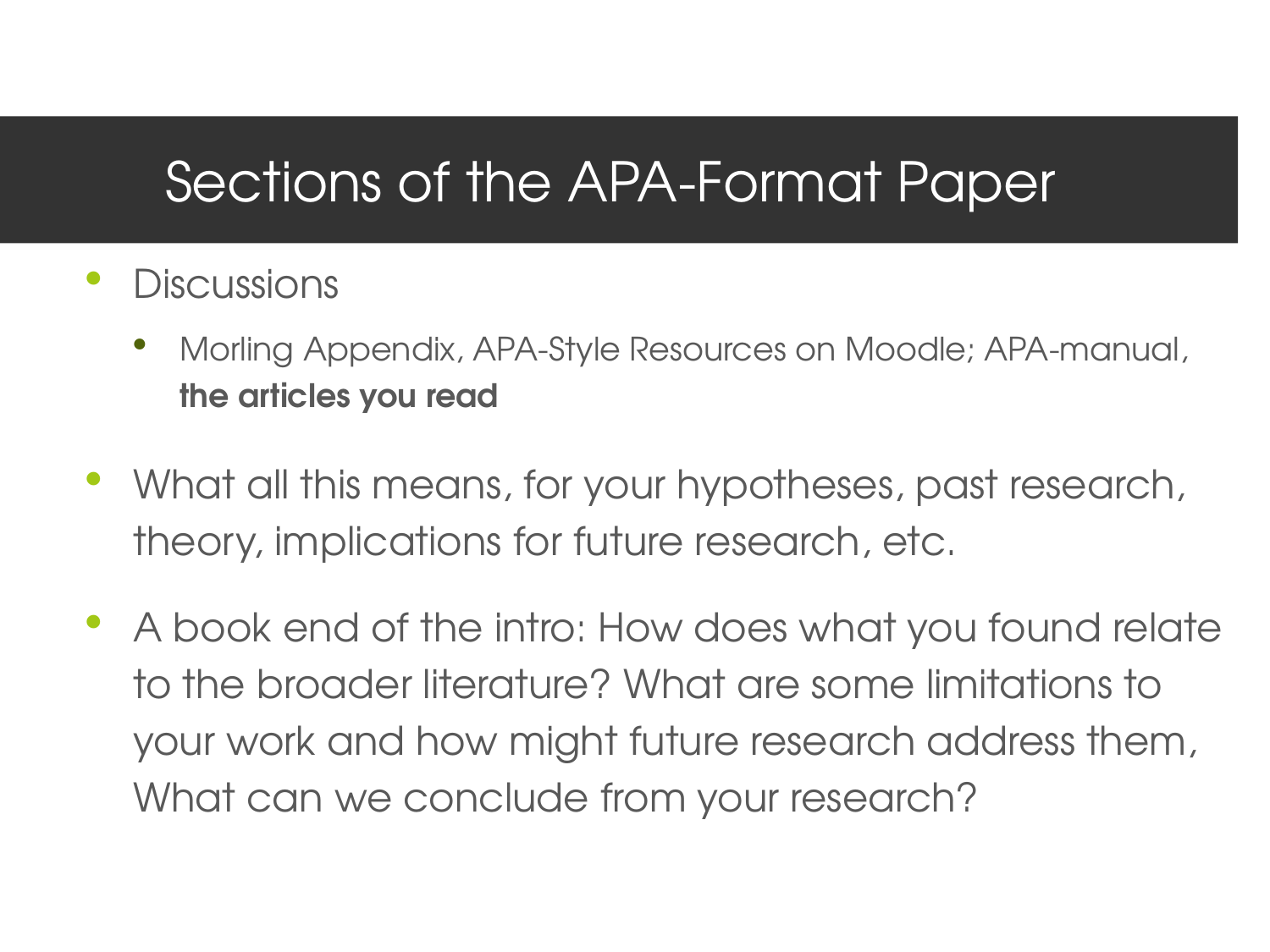

# Sections of the APA-Format Paper
Discussions
Morling Appendix, APA-Style Resources on Moodle; APA-manual, the articles you read
What all this means, for your hypotheses, past research, theory, implications for future research, etc.
A book end of the intro: How does what you found relate to the broader literature? What are some limitations to your work and how might future research address them, What can we conclude from your research?